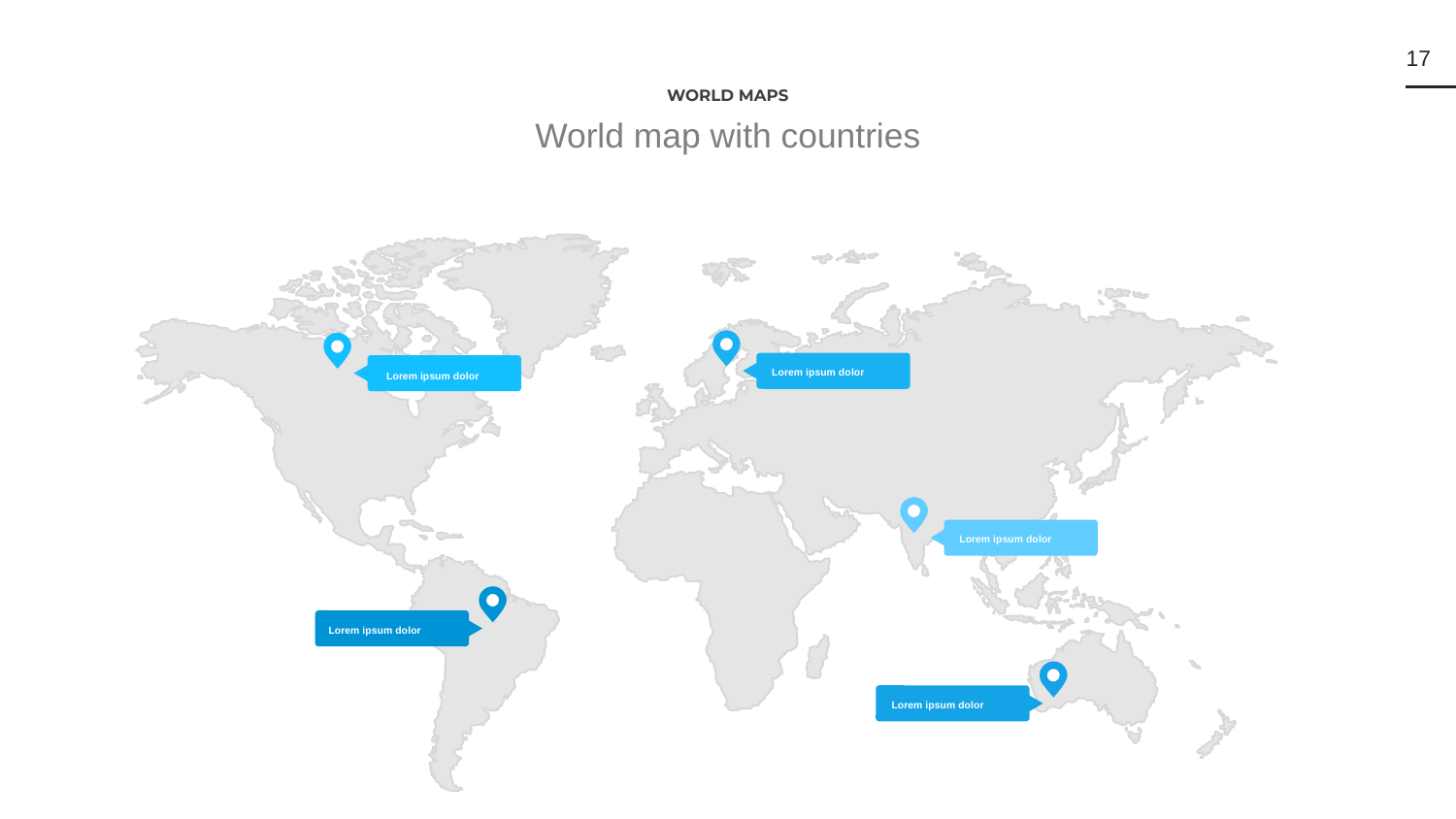

17
WORLD MAPS
World map with countries

Lorem ipsum dolor
Lorem ipsum dolor

Lorem ipsum dolor

Lorem ipsum dolor

Lorem ipsum dolor